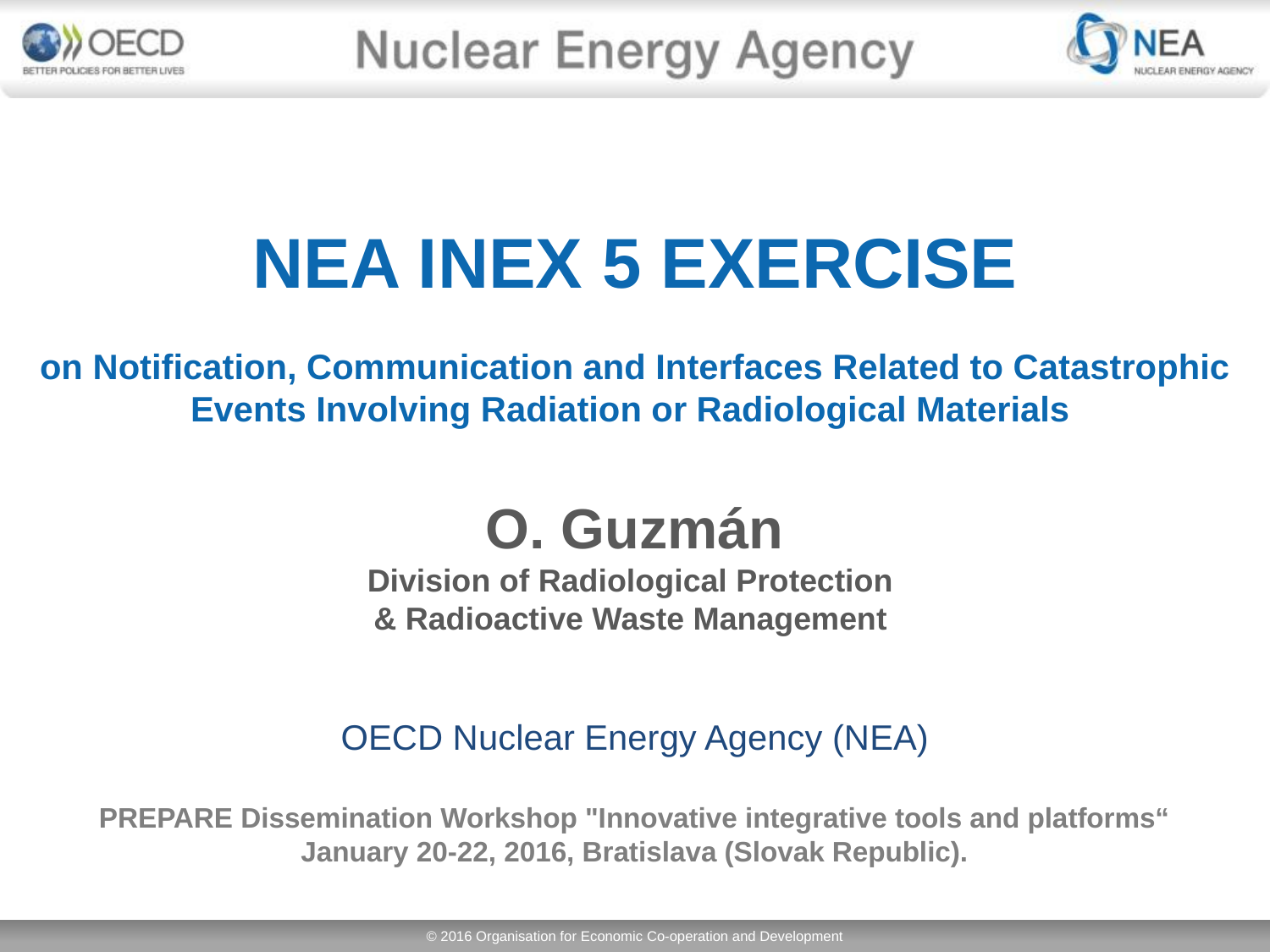

NEA INEX 5 EXERCISE
on Notification, Communication and Interfaces Related to Catastrophic Events Involving Radiation or Radiological Materials
O. Guzmán
Division of Radiological Protection
& Radioactive Waste Management
OECD Nuclear Energy Agency (NEA)
PREPARE Dissemination Workshop "Innovative integrative tools and platforms“
January 20-22, 2016, Bratislava (Slovak Republic).